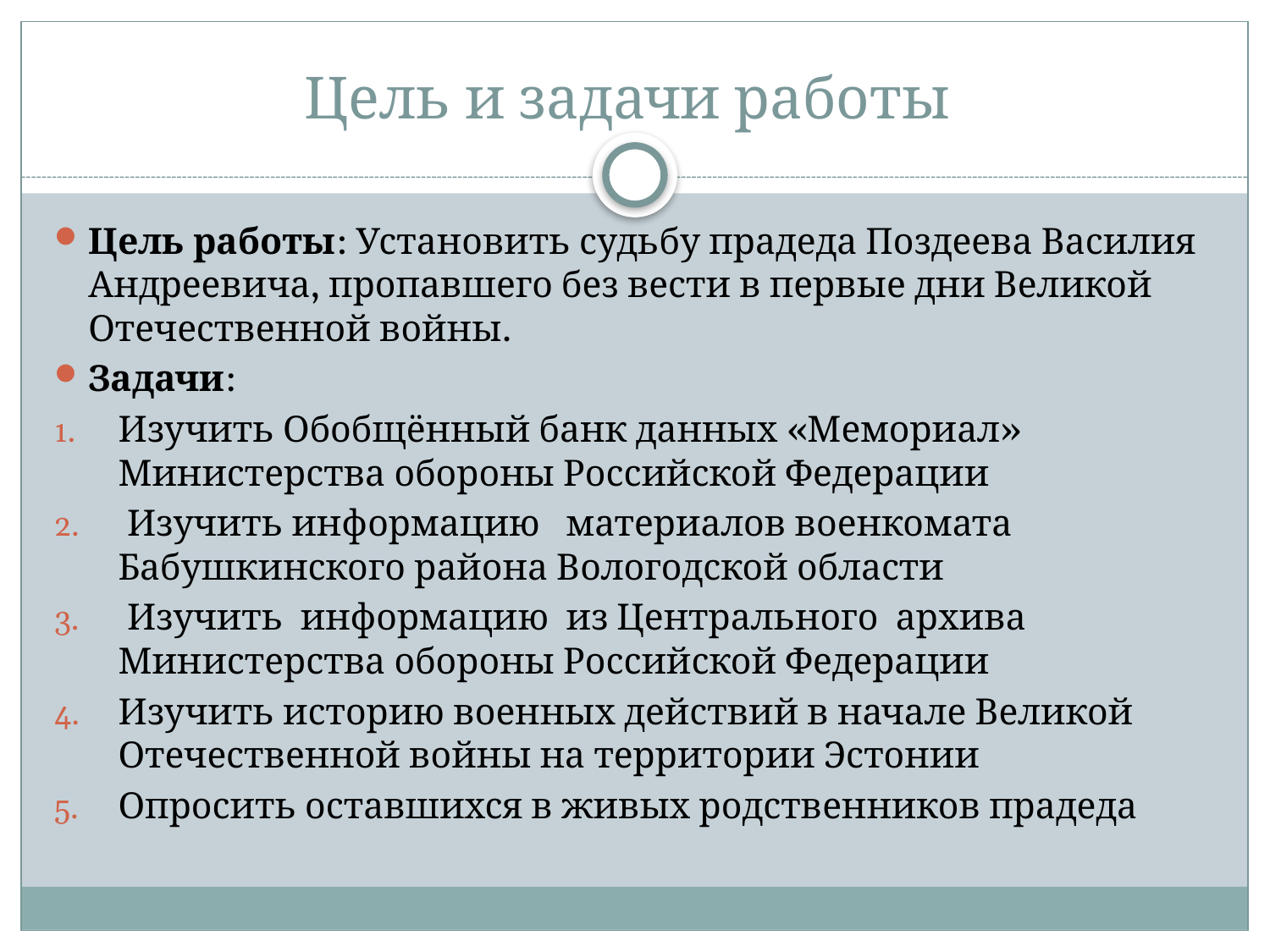

# Цель и задачи работы
Цель работы: Установить судьбу прадеда Поздеева Василия Андреевича, пропавшего без вести в первые дни Великой Отечественной войны.
Задачи:
Изучить Обобщённый банк данных «Мемориал» Министерства обороны Российской Федерации
 Изучить информацию   материалов военкомата Бабушкинского района Вологодской области
 Изучить  информацию  из Центрального  архива Министерства обороны Российской Федерации
Изучить историю военных действий в начале Великой Отечественной войны на территории Эстонии
Опросить оставшихся в живых родственников прадеда